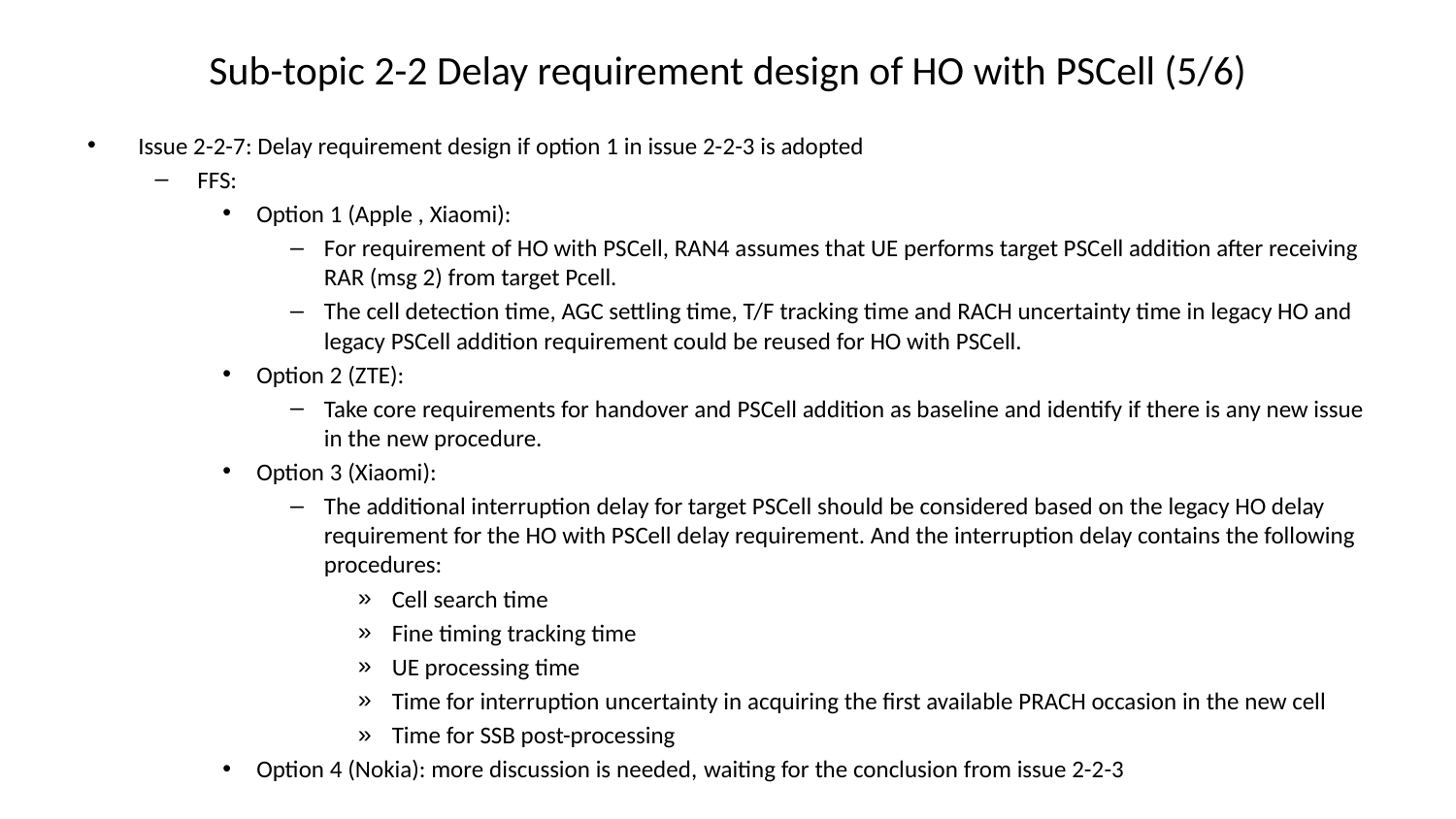

# Sub-topic 2-2 Delay requirement design of HO with PSCell (5/6)
Issue 2-2-7: Delay requirement design if option 1 in issue 2-2-3 is adopted
FFS:
Option 1 (Apple , Xiaomi):
For requirement of HO with PSCell, RAN4 assumes that UE performs target PSCell addition after receiving RAR (msg 2) from target Pcell.
The cell detection time, AGC settling time, T/F tracking time and RACH uncertainty time in legacy HO and legacy PSCell addition requirement could be reused for HO with PSCell.
Option 2 (ZTE):
Take core requirements for handover and PSCell addition as baseline and identify if there is any new issue in the new procedure.
Option 3 (Xiaomi):
The additional interruption delay for target PSCell should be considered based on the legacy HO delay requirement for the HO with PSCell delay requirement. And the interruption delay contains the following procedures:
Cell search time
Fine timing tracking time
UE processing time
Time for interruption uncertainty in acquiring the first available PRACH occasion in the new cell
Time for SSB post-processing
Option 4 (Nokia): more discussion is needed, waiting for the conclusion from issue 2-2-3